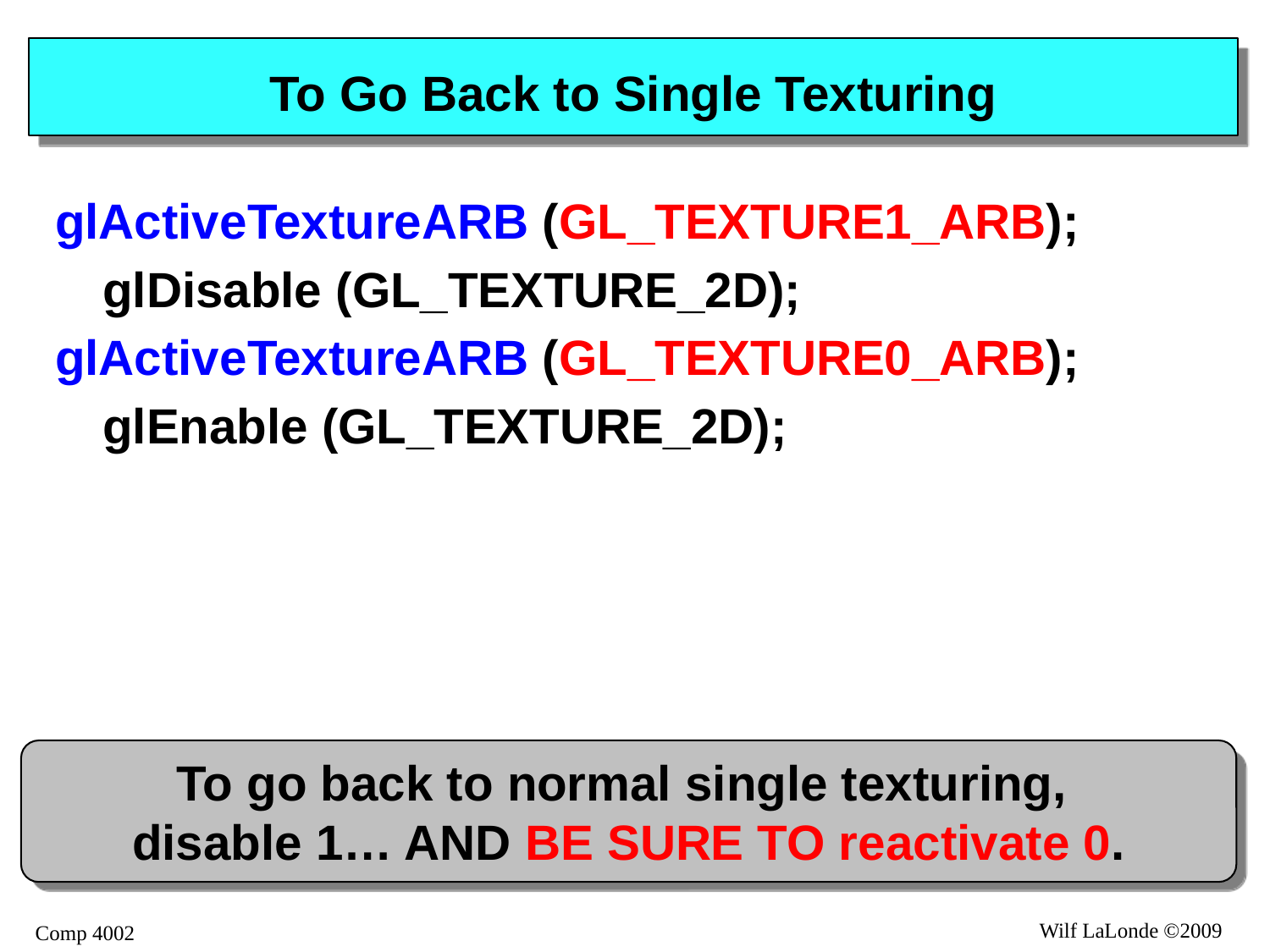

# To Go Back to Single Texturing
glActiveTextureARB (GL_TEXTURE1_ARB);
	glDisable (GL_TEXTURE_2D);
glActiveTextureARB (GL_TEXTURE0_ARB);
	glEnable (GL_TEXTURE_2D);

To go back to normal single texturing,
disable 1… AND BE SURE TO reactivate 0.